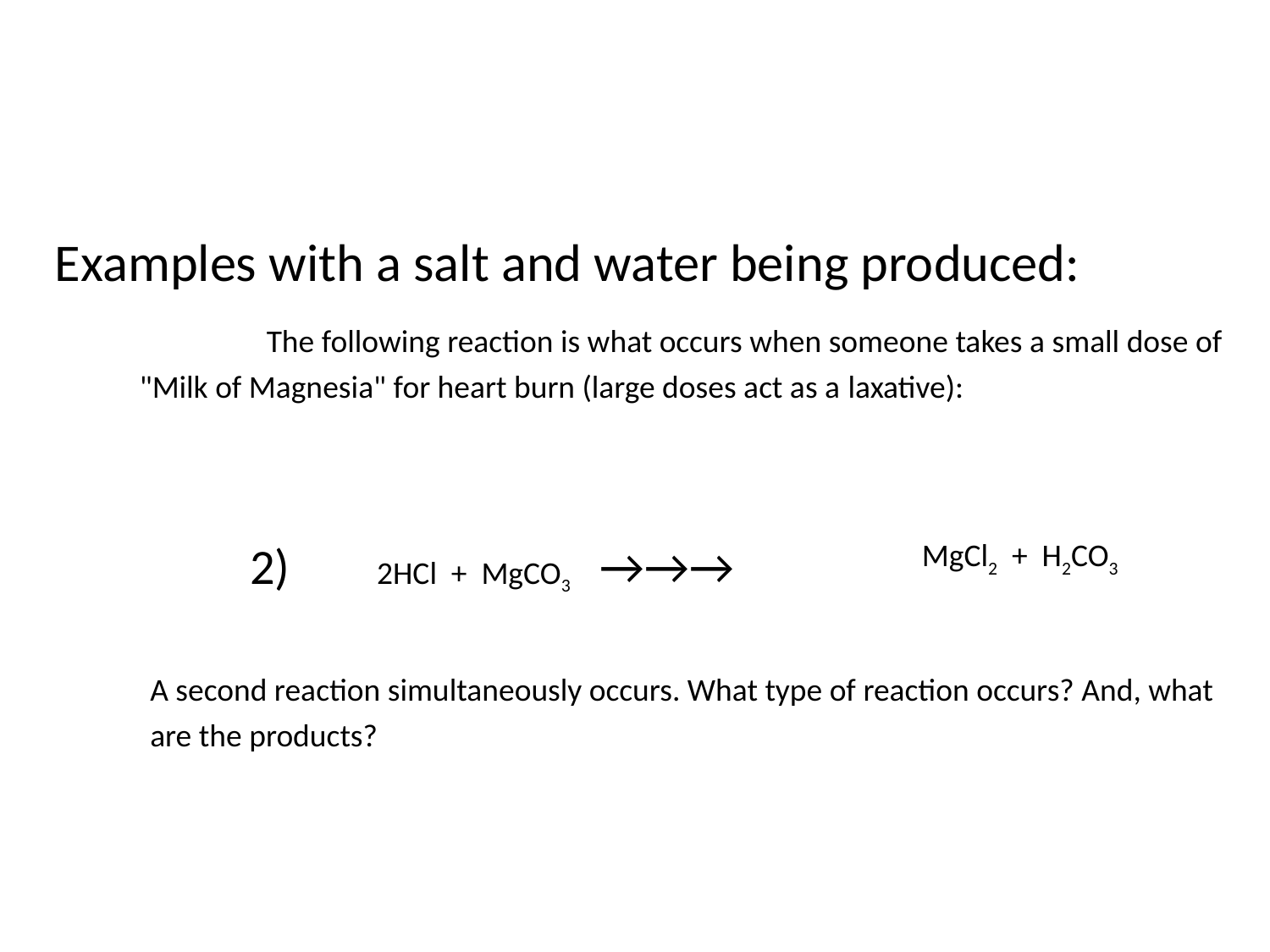

Examples with a salt and water being produced:
	The following reaction is what occurs when someone takes a small dose of "Milk of Magnesia" for heart burn (large doses act as a laxative):

2)	2HCl  +  MgCO3   →→→
MgCl2  +  H2CO3
A second reaction simultaneously occurs. What type of reaction occurs? And, what are the products?